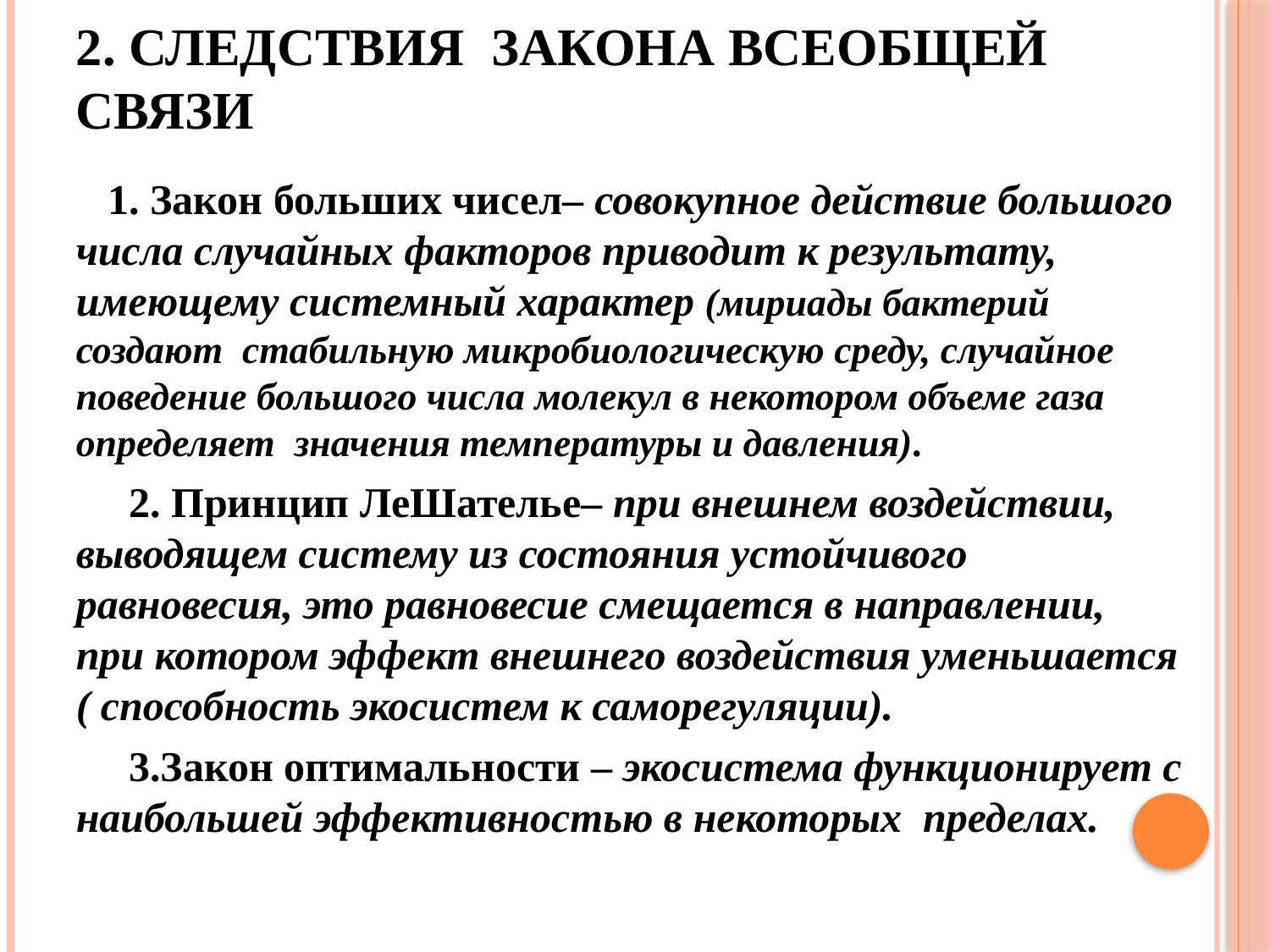

# 2. Следствия  закона всеобщей связи
   1. Закон больших чисел– совокупное действие большого числа случайных факторов приводит к результату, имеющему системный характер (мириады бактерий  создают  стабильную микробиологическую среду, случайное поведение большого числа молекул в некотором объеме газа определяет  значения температуры и давления).
     2. Принцип ЛеШателье– при внешнем воздействии, выводящем систему из состояния устойчивого равновесия, это равновесие смещается в направлении, при котором эффект внешнего воздействия уменьшается ( способность экосистем к саморегуляции).
     3.Закон оптимальности – экосистема функционирует с наибольшей эффективностью в некоторых  пределах.